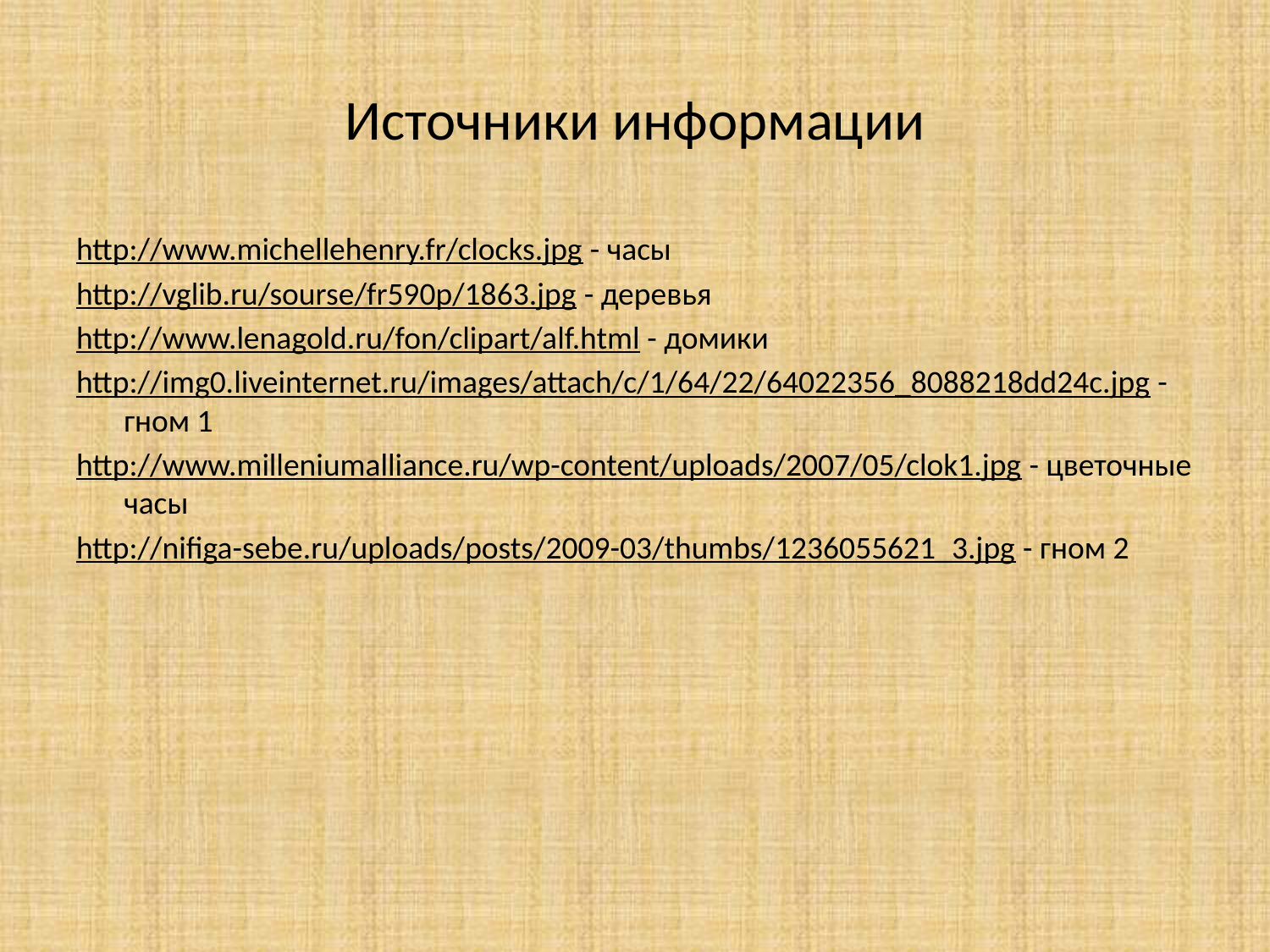

# Источники информации
http://www.michellehenry.fr/clocks.jpg - часы
http://vglib.ru/sourse/fr590p/1863.jpg - деревья
http://www.lenagold.ru/fon/clipart/alf.html - домики
http://img0.liveinternet.ru/images/attach/c/1/64/22/64022356_8088218dd24c.jpg - гном 1
http://www.milleniumalliance.ru/wp-content/uploads/2007/05/clok1.jpg - цветочные часы
http://nifiga-sebe.ru/uploads/posts/2009-03/thumbs/1236055621_3.jpg - гном 2